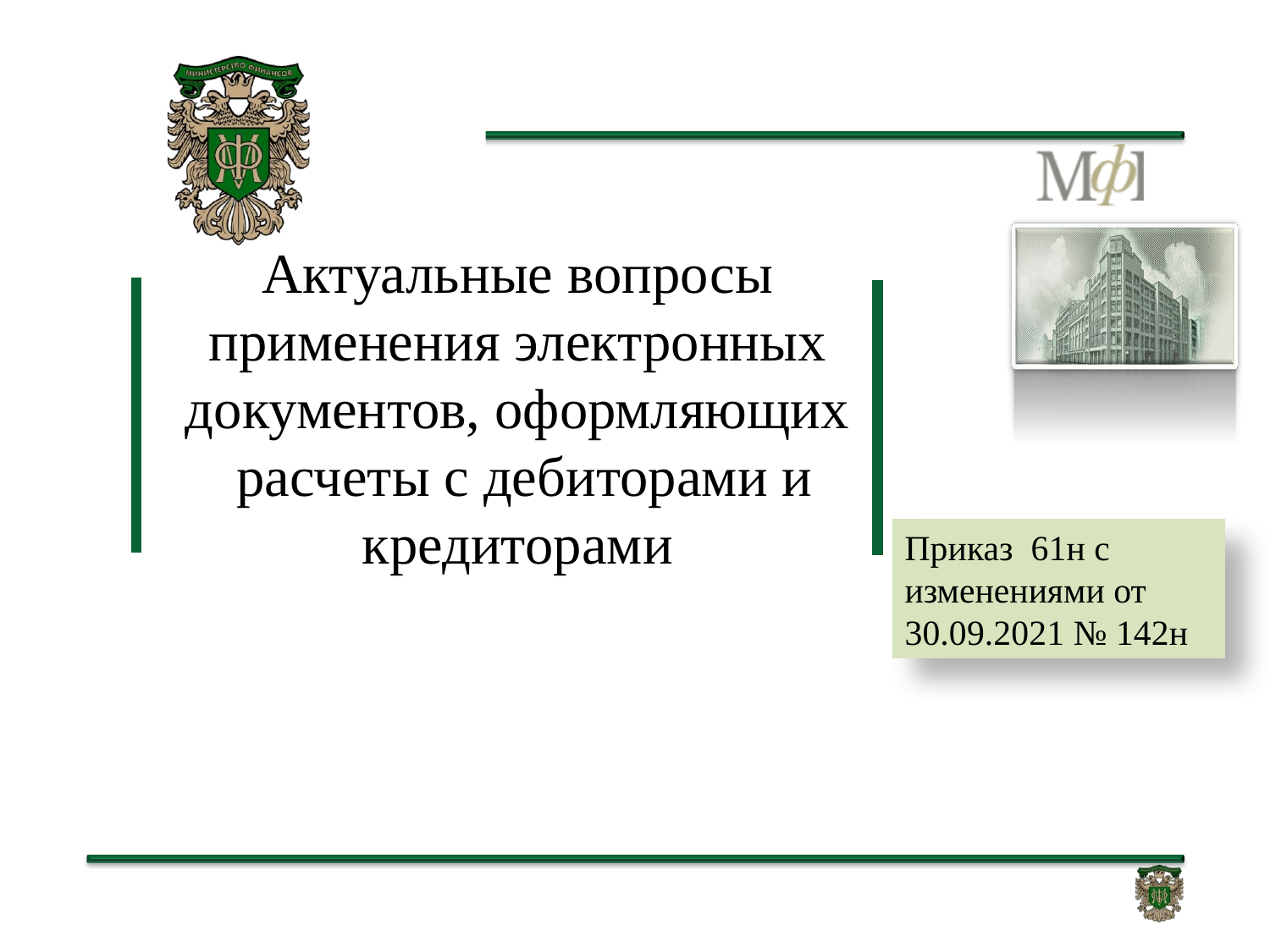

Актуальные вопросы применения электронных документов, оформляющих  расчеты с дебиторами и кредиторами

Приказ  61н с изменениями от 30.09.2021 № 142н